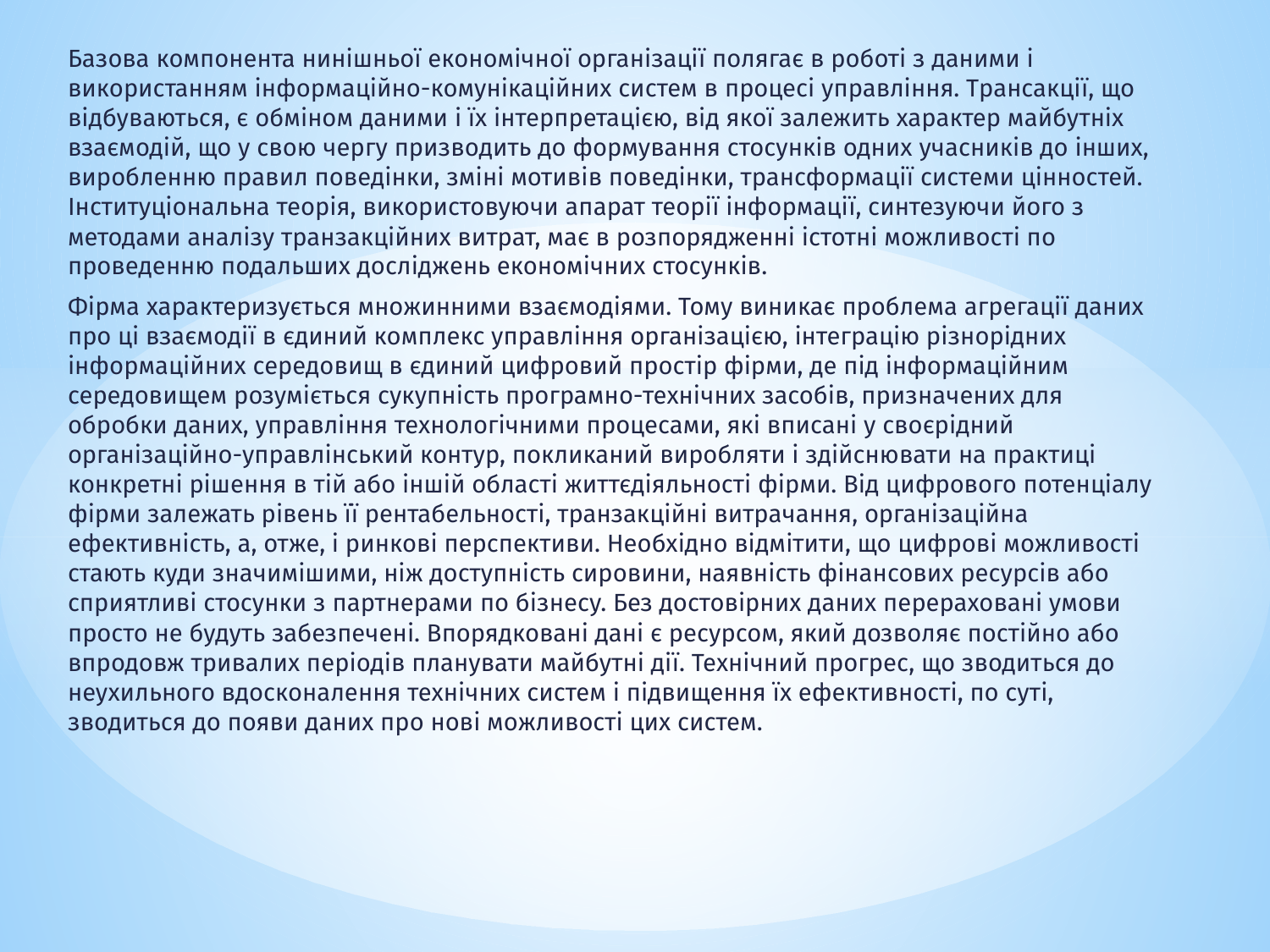

Базова компонента нинішньої економічної організації полягає в роботі з даними і використанням інформаційно-комунікаційних систем в процесі управління. Трансакції, що відбуваються, є обміном даними і їх інтерпретацією, від якої залежить характер майбутніх взаємодій, що у свою чергу призводить до формування стосунків одних учасників до інших, виробленню правил поведінки, зміні мотивів поведінки, трансформації системи цінностей. Інституціональна теорія, використовуючи апарат теорії інформації, синтезуючи його з методами аналізу транзакційних витрат, має в розпорядженні істотні можливості по проведенню подальших досліджень економічних стосунків.
Фірма характеризується множинними взаємодіями. Тому виникає проблема агрегації даних про ці взаємодії в єдиний комплекс управління організацією, інтеграцію різнорідних інформаційних середовищ в єдиний цифровий простір фірми, де під інформаційним середовищем розуміється сукупність програмно-технічних засобів, призначених для обробки даних, управління технологічними процесами, які вписані у своєрідний організаційно-управлінський контур, покликаний виробляти і здійснювати на практиці конкретні рішення в тій або іншій області життєдіяльності фірми. Від цифрового потенціалу фірми залежать рівень її рентабельності, транзакційні витрачання, організаційна ефективність, а, отже, і ринкові перспективи. Необхідно відмітити, що цифрові можливості стають куди значимішими, ніж доступність сировини, наявність фінансових ресурсів або сприятливі стосунки з партнерами по бізнесу. Без достовірних даних перераховані умови просто не будуть забезпечені. Впорядковані дані є ресурсом, який дозволяє постійно або впродовж тривалих періодів планувати майбутні дії. Технічний прогрес, що зводиться до неухильного вдосконалення технічних систем і підвищення їх ефективності, по суті, зводиться до появи даних про нові можливості цих систем.